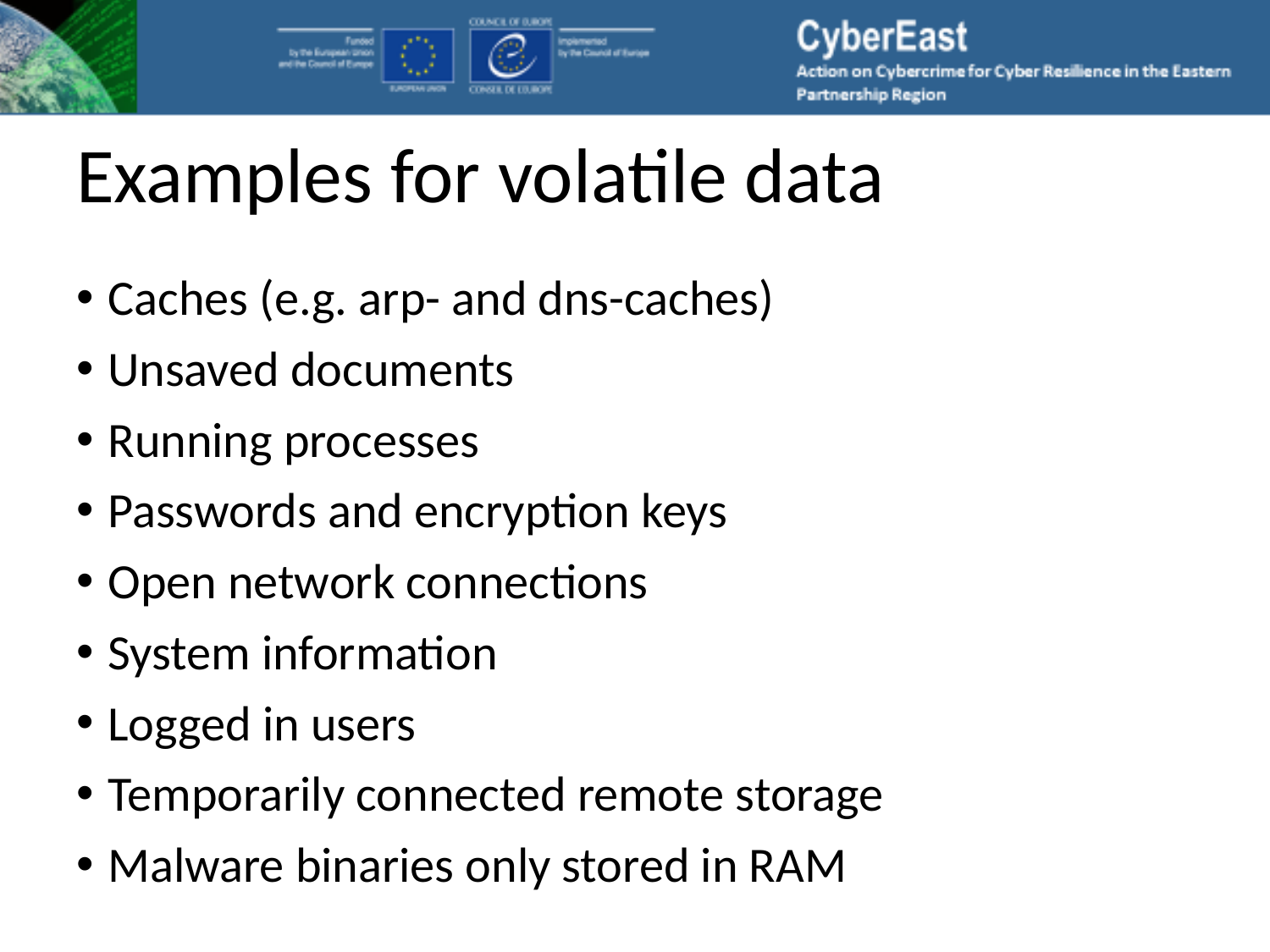

# Examples for volatile data
Caches (e.g. arp- and dns-caches)
Unsaved documents
Running processes
Passwords and encryption keys
Open network connections
System information
Logged in users
Temporarily connected remote storage
Malware binaries only stored in RAM